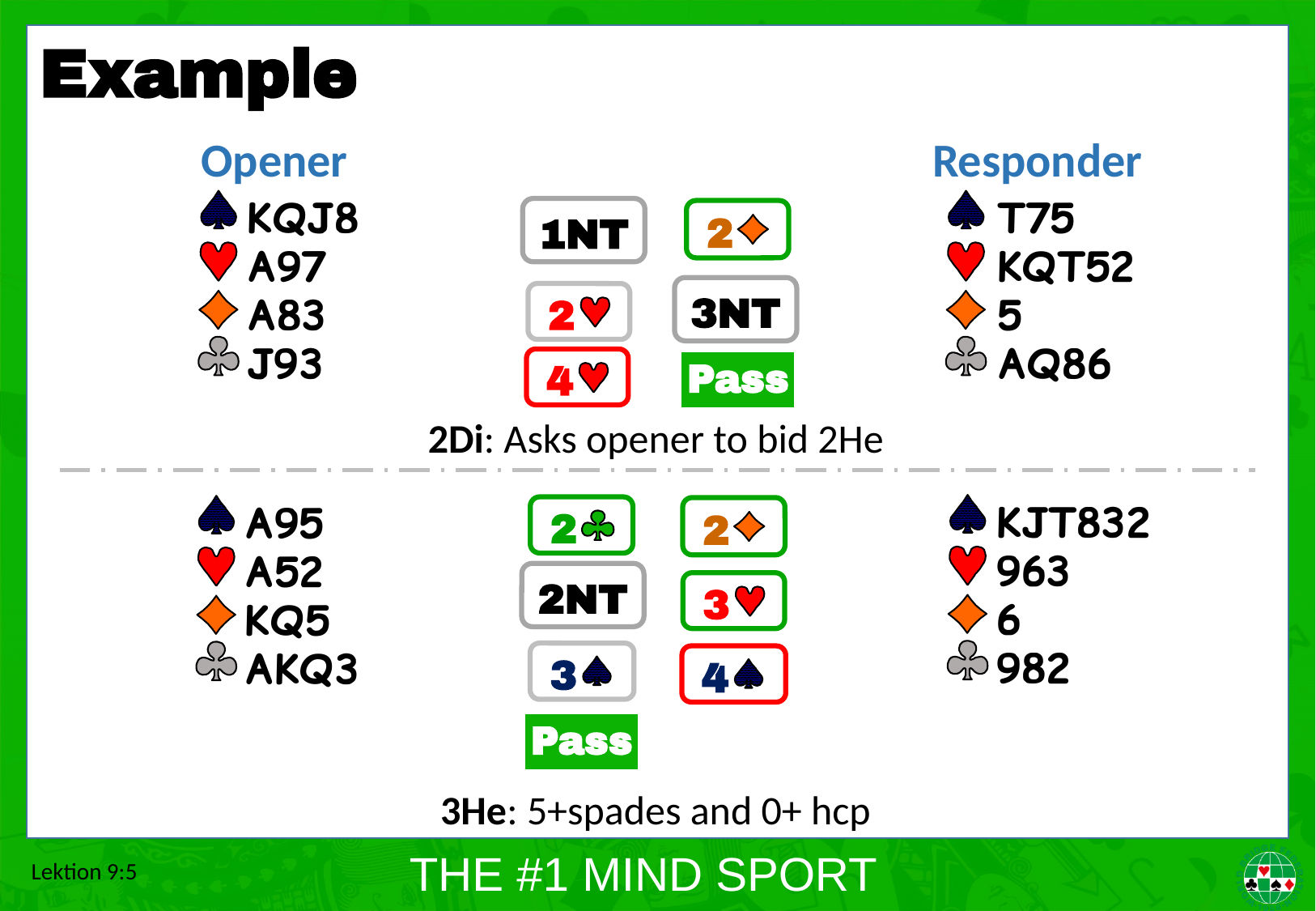

# Example
Opener
Responder
KQJ8
A97
A83
J93

T75
KQT52
5
AQ86

1NT
2

3NT
2

4

Pass
2Di: Asks opener to bid 2He
KJT832
963
6
982

A95
A52
KQ5
AKQ3

2

2

2NT
3

3

4

Pass
3He: 5+spades and 0+ hcp